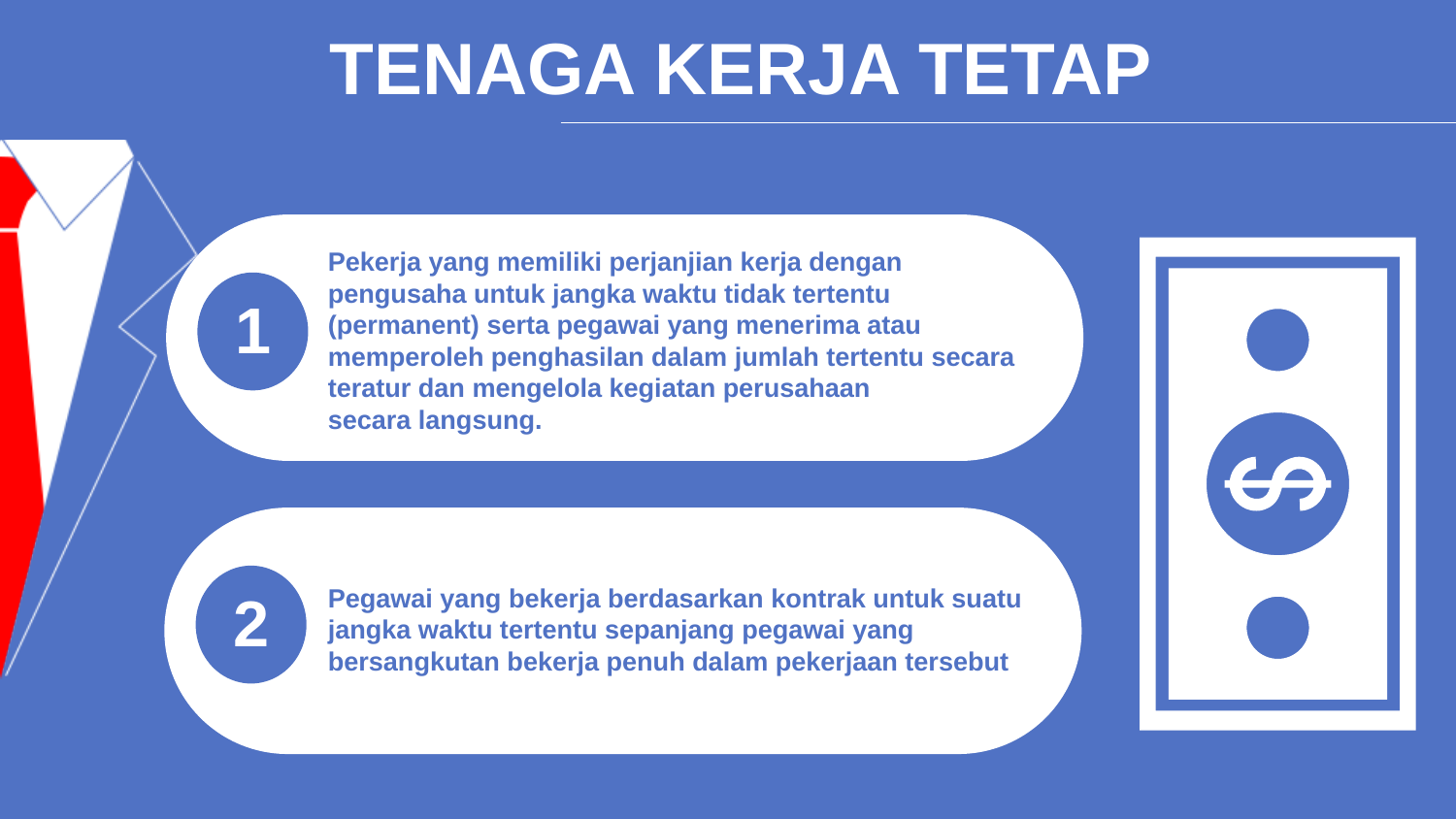

TENAGA KERJA TETAP

1
Pekerja yang memiliki perjanjian kerja dengan pengusaha untuk jangka waktu tidak tertentu (permanent) serta pegawai yang menerima atau memperoleh penghasilan dalam jumlah tertentu secara teratur dan mengelola kegiatan perusahaan
secara langsung.

2
Pegawai yang bekerja berdasarkan kontrak untuk suatu
jangka waktu tertentu sepanjang pegawai yang bersangkutan bekerja penuh dalam pekerjaan tersebut